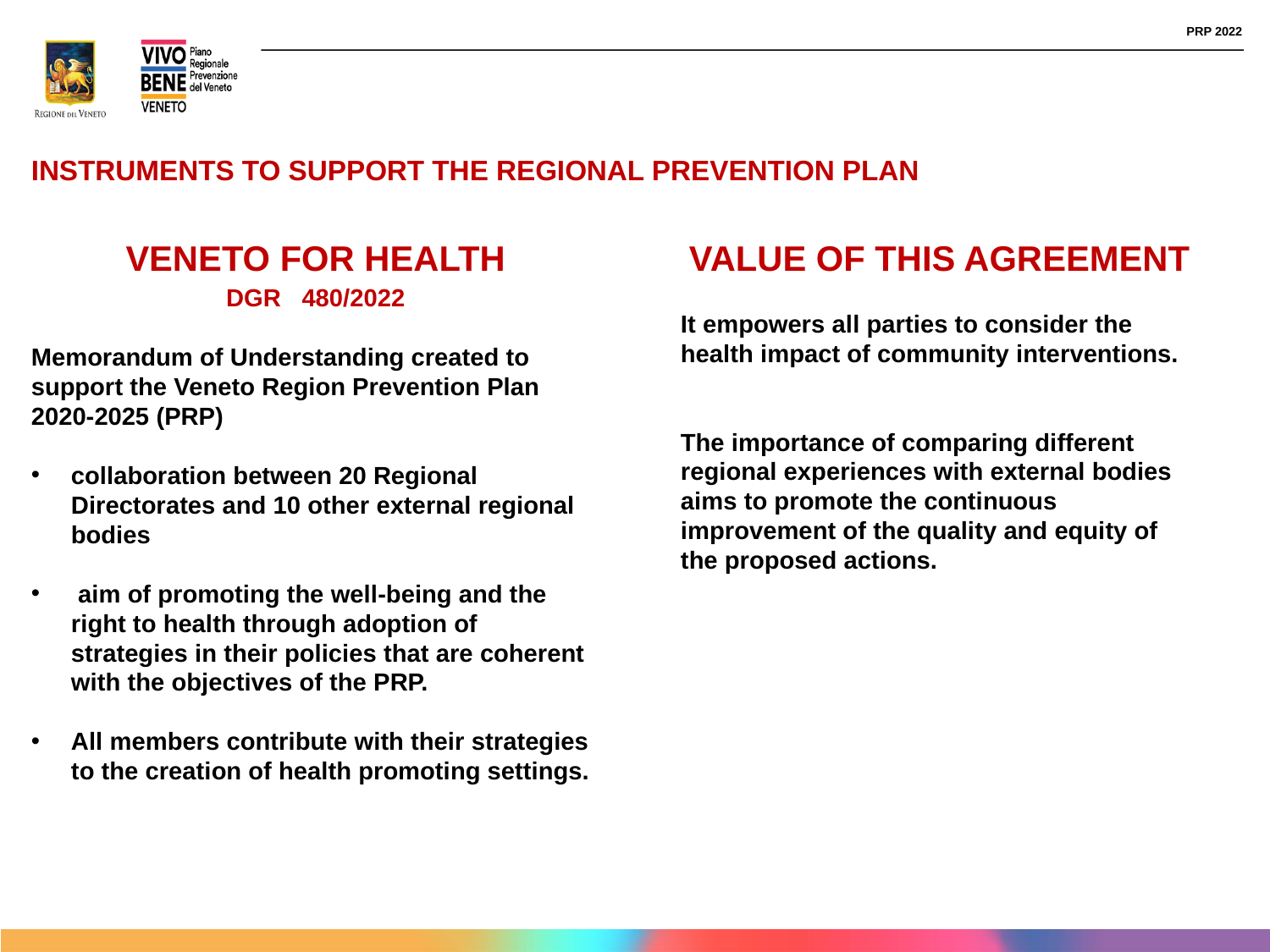

INSTRUMENTS TO SUPPORT THE REGIONAL PREVENTION PLAN

VALUE OF THIS AGREEMENT

It empowers all parties to consider the health impact of community interventions.

The importance of comparing different regional experiences with external bodies aims to promote the continuous improvement of the quality and equity of the proposed actions.

VENETO FOR HEALTH
DGR   480/2022

Memorandum of Understanding created to support the Veneto Region Prevention Plan 2020-2025 (PRP)

collaboration between 20 Regional Directorates and 10 other external regional bodies

 aim of promoting the well-being and the right to health through adoption of strategies in their policies that are coherent with the objectives of the PRP.

All members contribute with their strategies to the creation of health promoting settings.